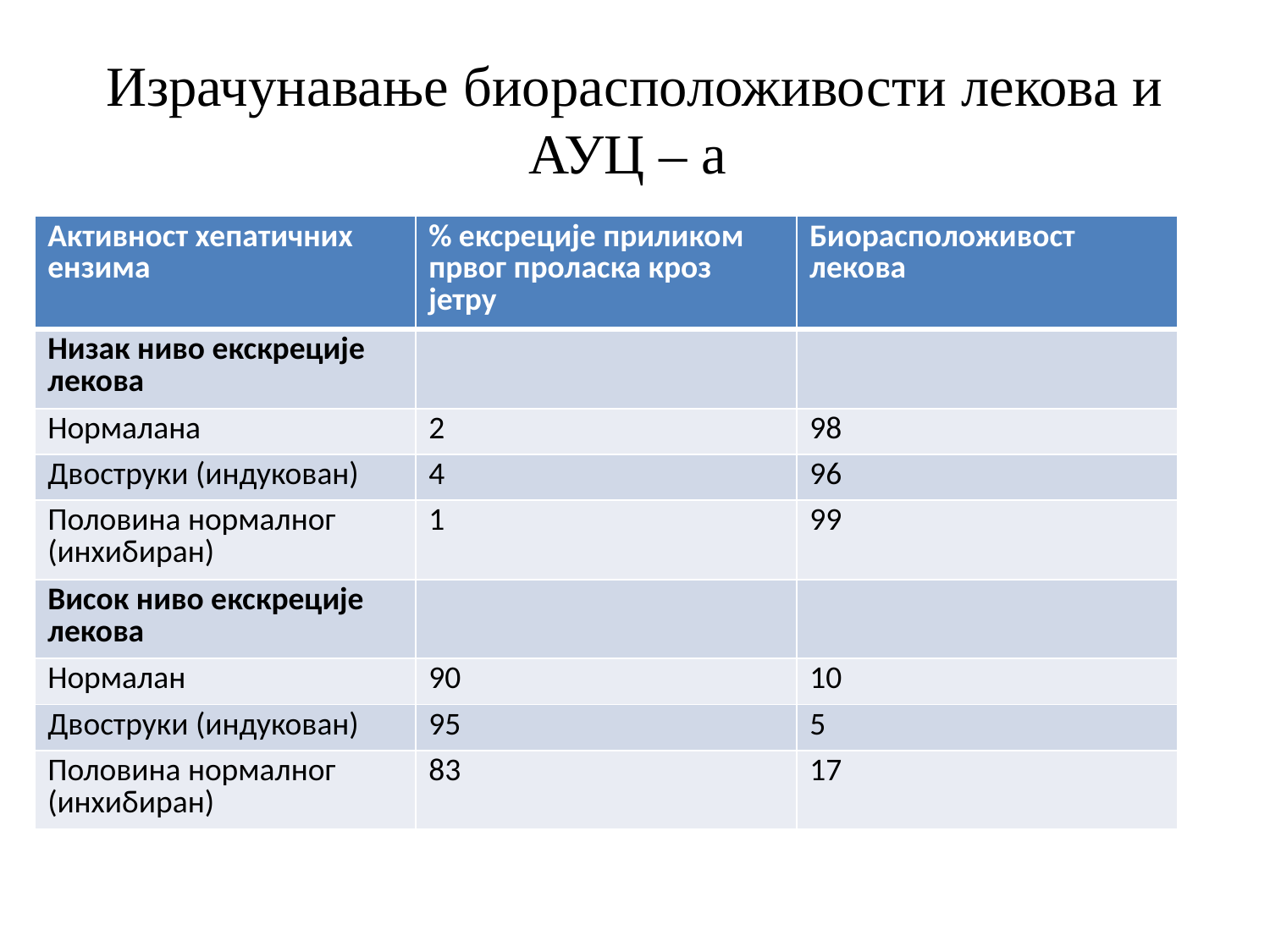

# Израчунавање биорасположивости лекова и АУЦ – а
| Активност хепатичних ензима | % ексреције приликом првог проласка кроз јетру | Биорасположивост лекова |
| --- | --- | --- |
| Низак ниво екскреције лекова |  |  |
| Нормалана | 2 | 98 |
| Двоструки (индукован) | 4 | 96 |
| Половина нормалног (инхибиран) | 1 | 99 |
| Висок ниво екскреције лекова |  |  |
| Нормалан | 90 | 10 |
| Двоструки (индукован) | 95 | 5 |
| Половина нормалног (инхибиран) | 83 | 17 |